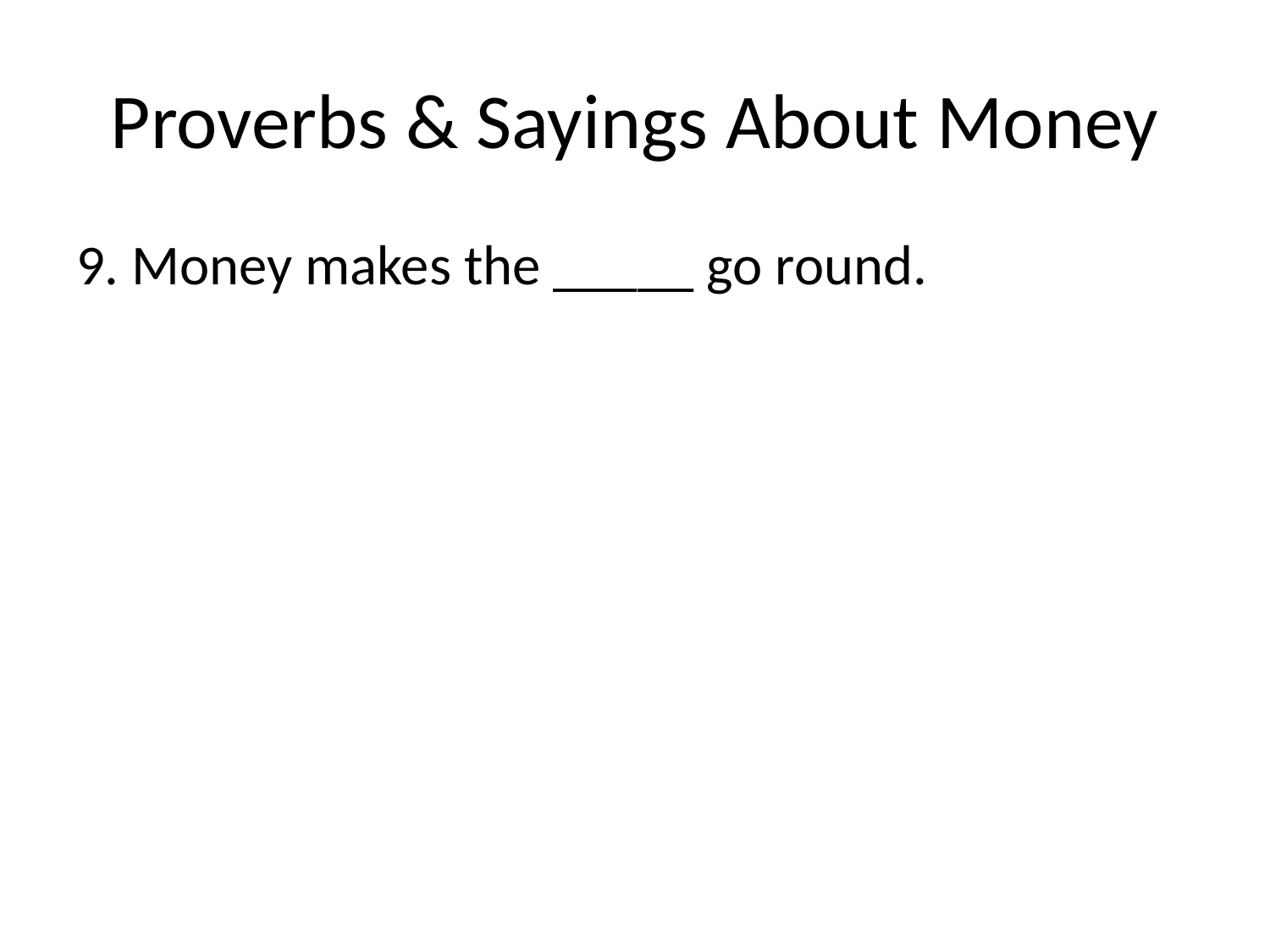

# Proverbs & Sayings About Money
9. Money makes the _____ go round.